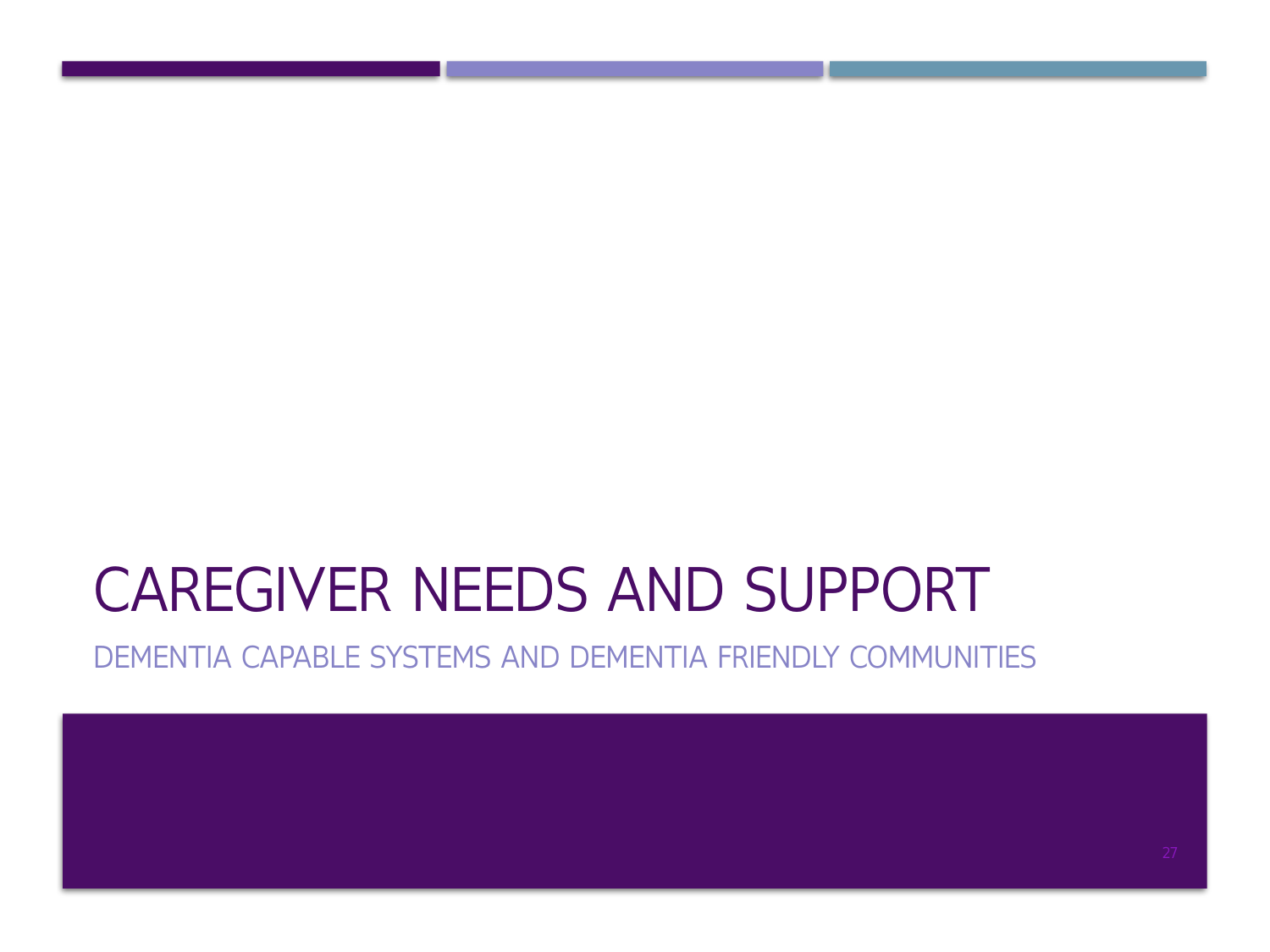

# Caregiver needs and support
Dementia Capable Systems and dementia friendly communities
27